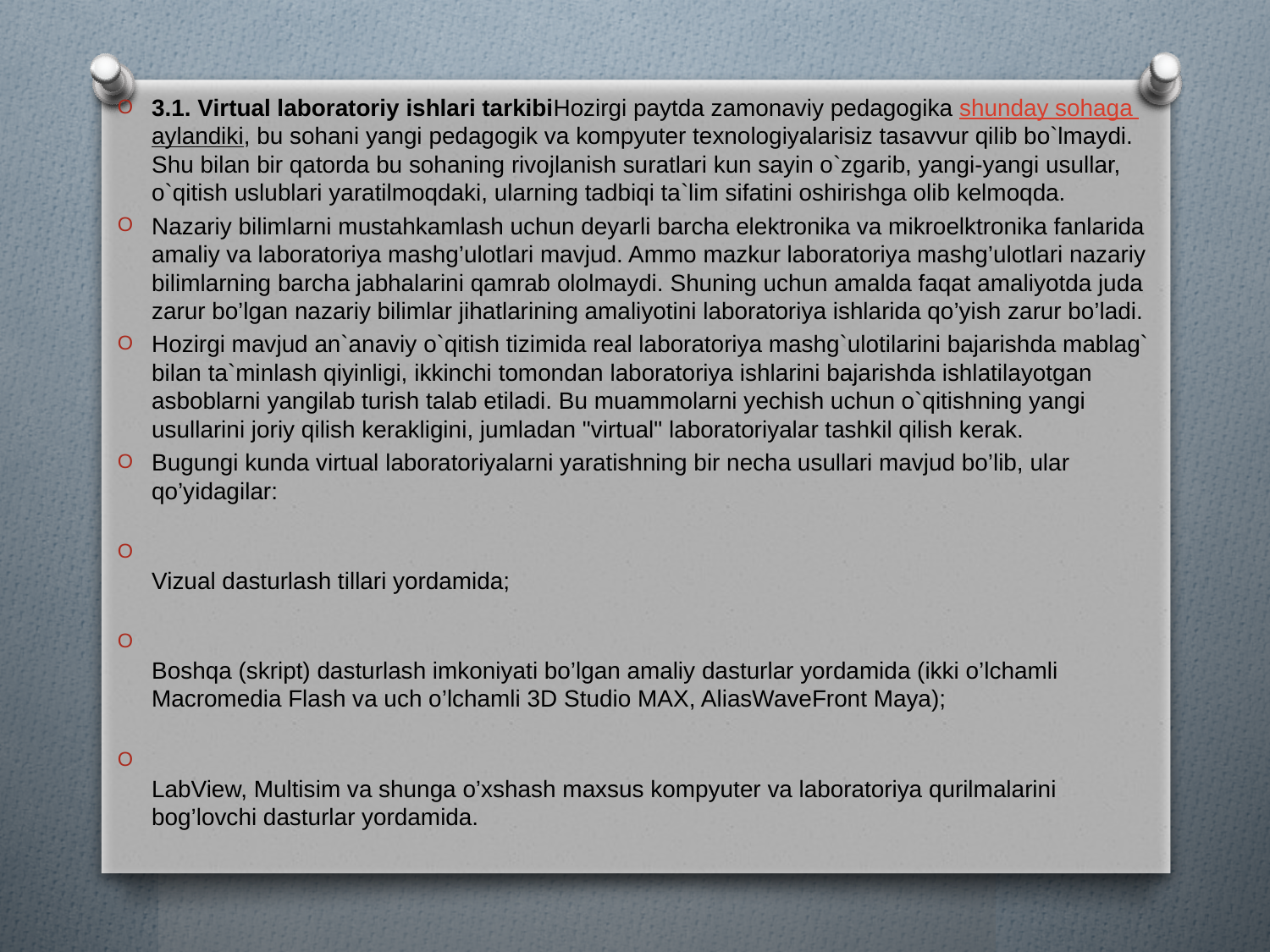

3.1. Virtual laboratoriy ishlari tarkibiHozirgi paytda zamonaviy pedagogika shunday sohaga aylandiki, bu sohani yangi pedagogik va kompyuter texnologiyalarisiz tasavvur qilib bo`lmaydi. Shu bilan bir qatorda bu sohaning rivojlanish suratlari kun sayin o`zgarib, yangi-yangi usullar, o`qitish uslublari yaratilmoqdaki, ularning tadbiqi ta`lim sifatini oshirishga olib kelmoqda.
Nazariy bilimlarni mustahkamlash uchun deyarli barcha elektronika va mikroelktronika fanlarida amaliy va laboratoriya mashg’ulotlari mavjud. Ammo mazkur laboratoriya mashg’ulotlari nazariy bilimlarning barcha jabhalarini qamrab ololmaydi. Shuning uchun amalda faqat amaliyotda juda zarur bo’lgan nazariy bilimlar jihatlarining amaliyotini laboratoriya ishlarida qo’yish zarur bo’ladi.
Hozirgi mavjud an`anaviy o`qitish tizimida real laboratoriya mashg`ulotilarini bajarishda mablag` bilan ta`minlash qiyinligi, ikkinchi tomondan laboratoriya ishlarini bajarishda ishlatilayotgan asboblarni yangilab turish talab etiladi. Bu muammolarni yechish uchun o`qitishning yangi usullarini joriy qilish kerakligini, jumladan "virtual" laboratoriyalar tashkil qilish kerak.
Bugungi kunda virtual laboratoriyalarni yaratishning bir necha usullari mavjud bo’lib, ular qo’yidagilar:
Vizual dasturlash tillari yordamida;
Boshqa (skript) dasturlash imkoniyati bo’lgan amaliy dasturlar yordamida (ikki o’lchamli Macromedia Flash va uch o’lchamli 3D Studio MAX, AliasWaveFront Maya);
LabView, Multisim va shunga o’xshash maxsus kompyuter va laboratoriya qurilmalarini bog’lovchi dasturlar yordamida.